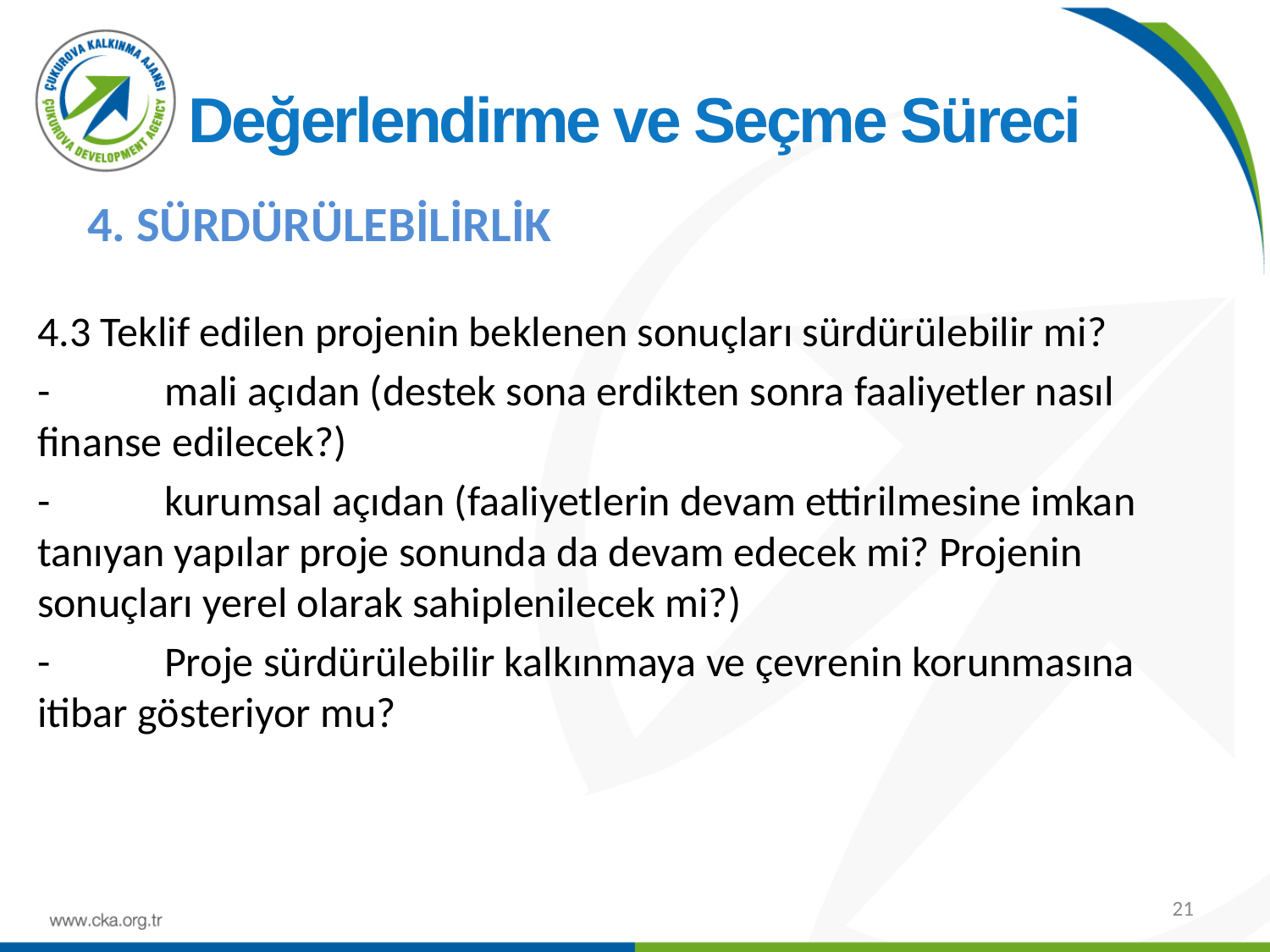

# Değerlendirme ve Seçme Süreci
4. SÜRDÜRÜLEBİLİRLİK
4.3 Teklif edilen projenin beklenen sonuçları sürdürülebilir mi?
-	mali açıdan (destek sona erdikten sonra faaliyetler nasıl finanse edilecek?)
-	kurumsal açıdan (faaliyetlerin devam ettirilmesine imkan tanıyan yapılar proje sonunda da devam edecek mi? Projenin sonuçları yerel olarak sahiplenilecek mi?)
-	Proje sürdürülebilir kalkınmaya ve çevrenin korunmasına itibar gösteriyor mu?
21